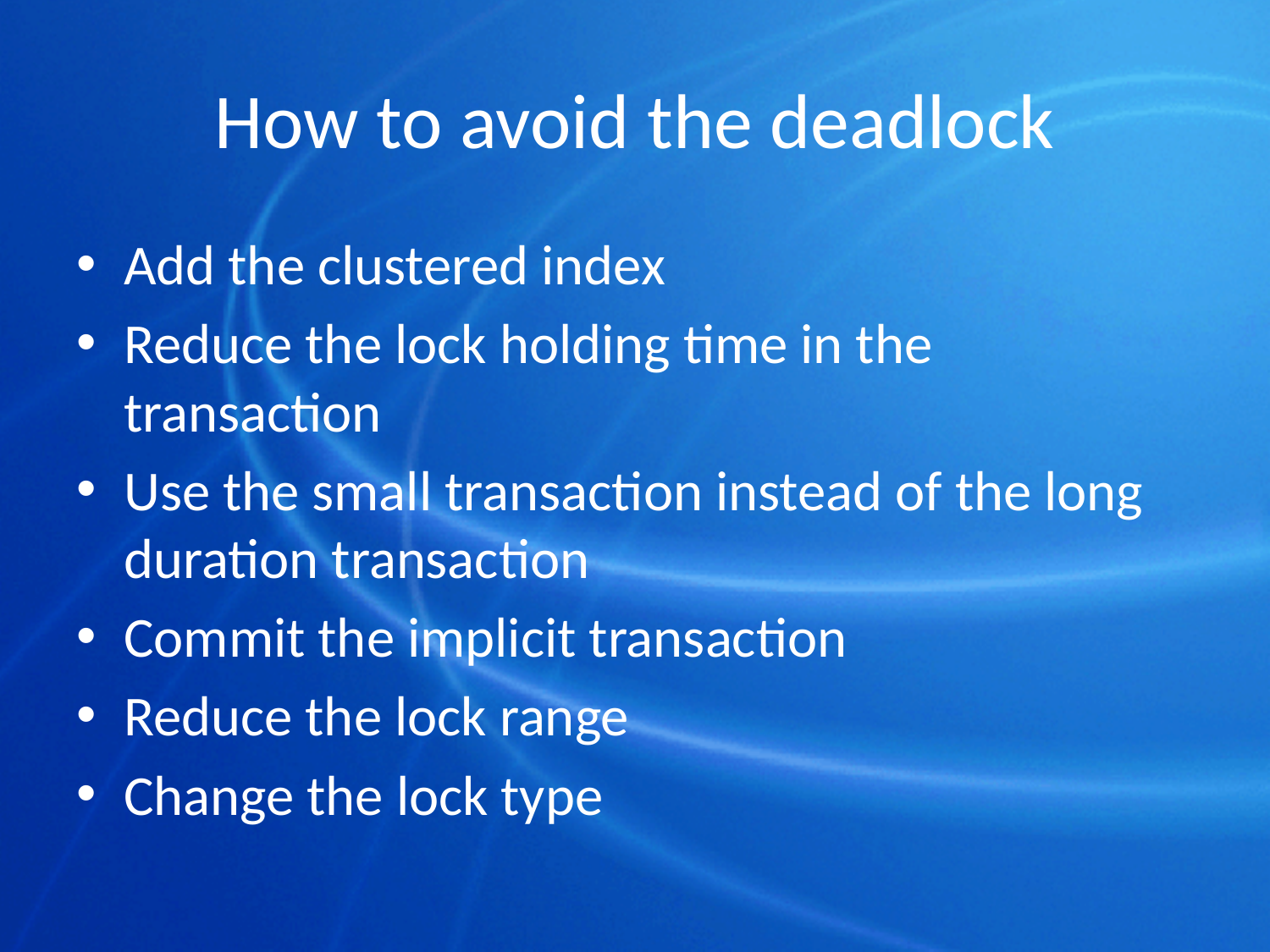

# How to avoid the deadlock
Add the clustered index
Reduce the lock holding time in the transaction
Use the small transaction instead of the long duration transaction
Commit the implicit transaction
Reduce the lock range
Change the lock type